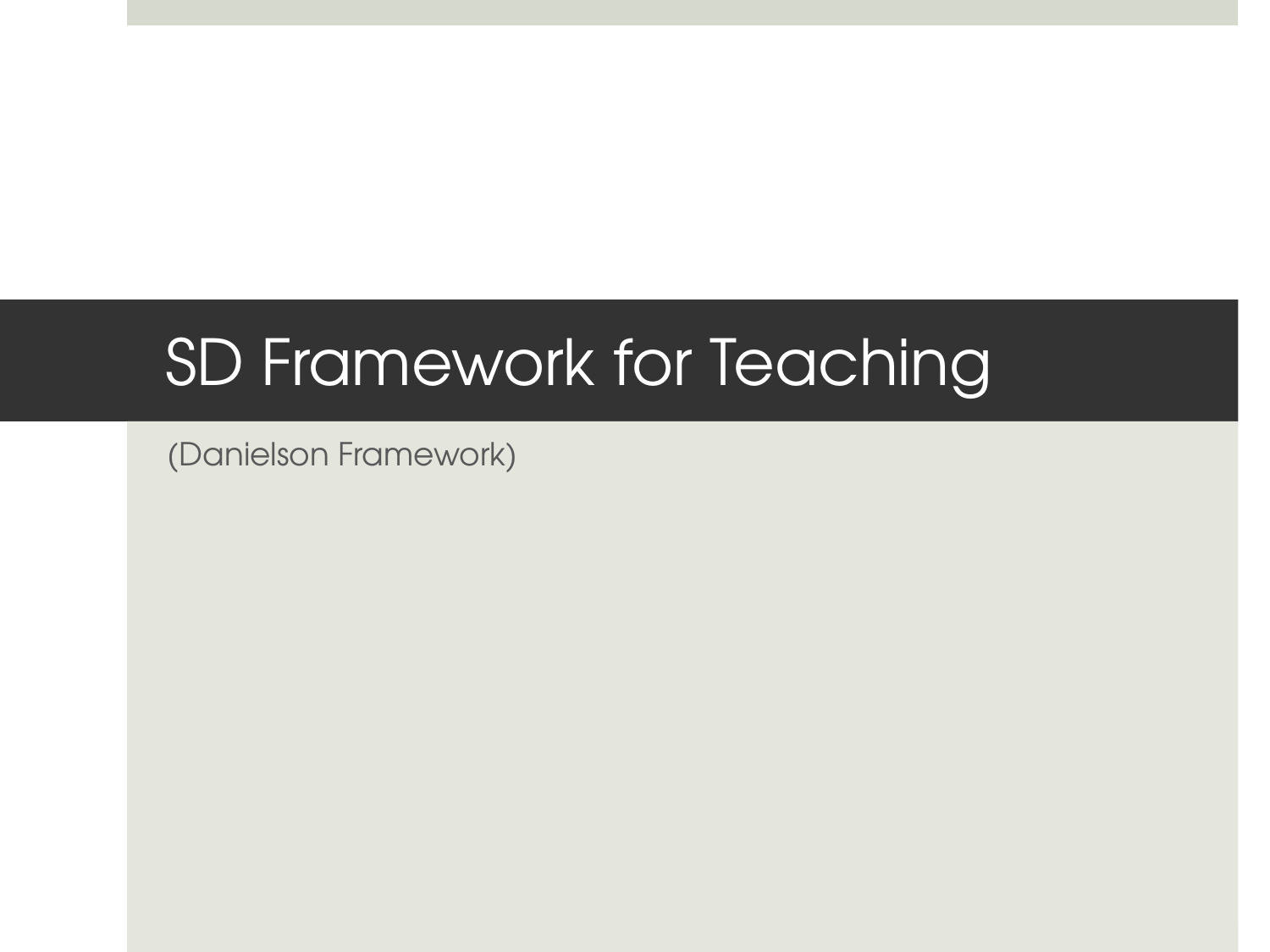

# SD Framework for Teaching
(Danielson Framework)